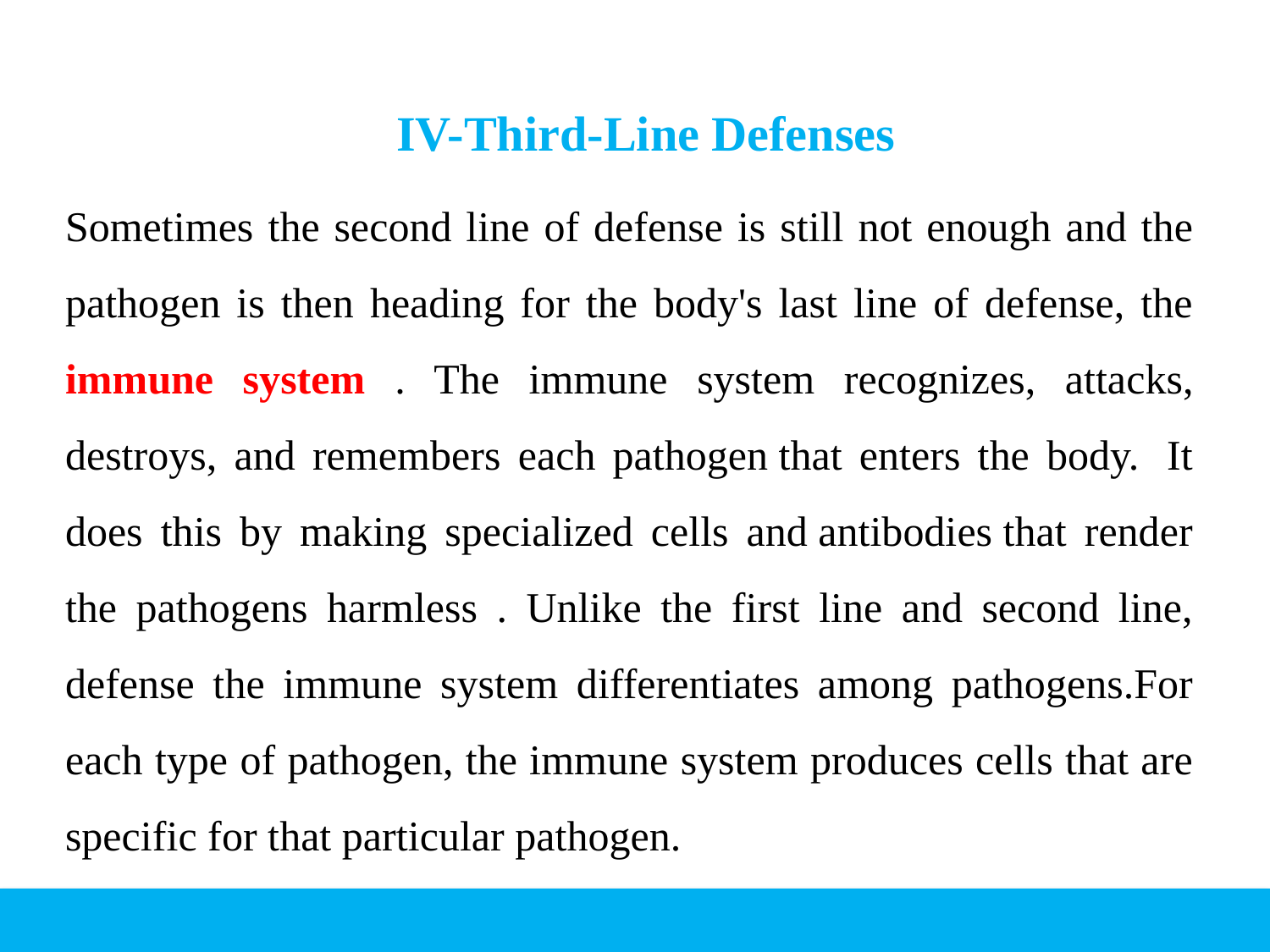

IV-Third-Line Defenses
Sometimes the second line of defense is still not enough and the pathogen is then heading for the body's last line of defense, the immune system . The immune system recognizes, attacks, destroys, and remembers each pathogen that enters the body.  It does this by making specialized cells and antibodies that render the pathogens harmless . Unlike the first line and second line, defense the immune system differentiates among pathogens.For each type of pathogen, the immune system produces cells that are specific for that particular pathogen.